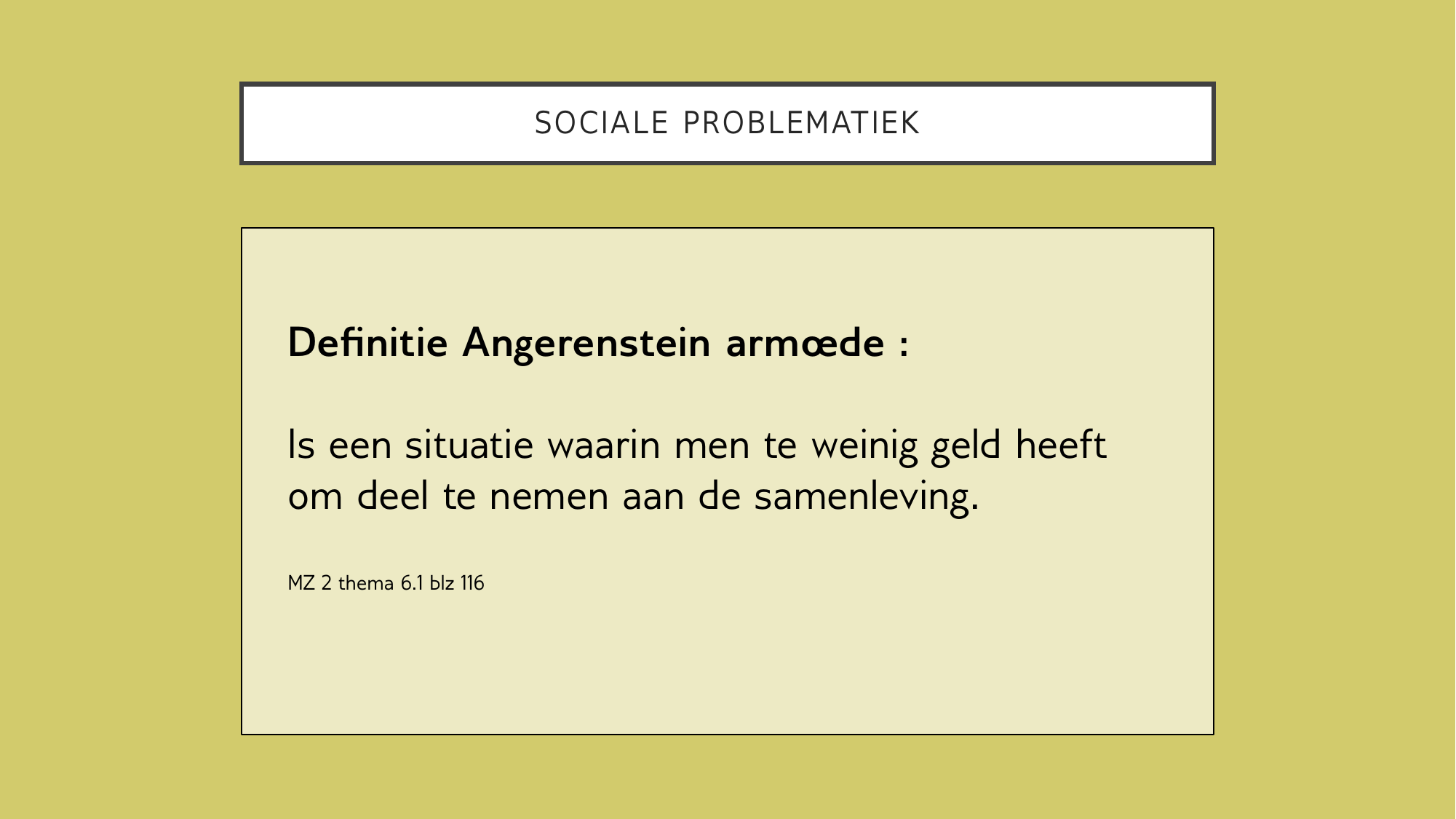

# Sociale problematiek

Definitie Angerenstein armoede :

Is een situatie waarin men te weinig geld heeft om deel te nemen aan de samenleving.

MZ 2 thema 6.1 blz 116